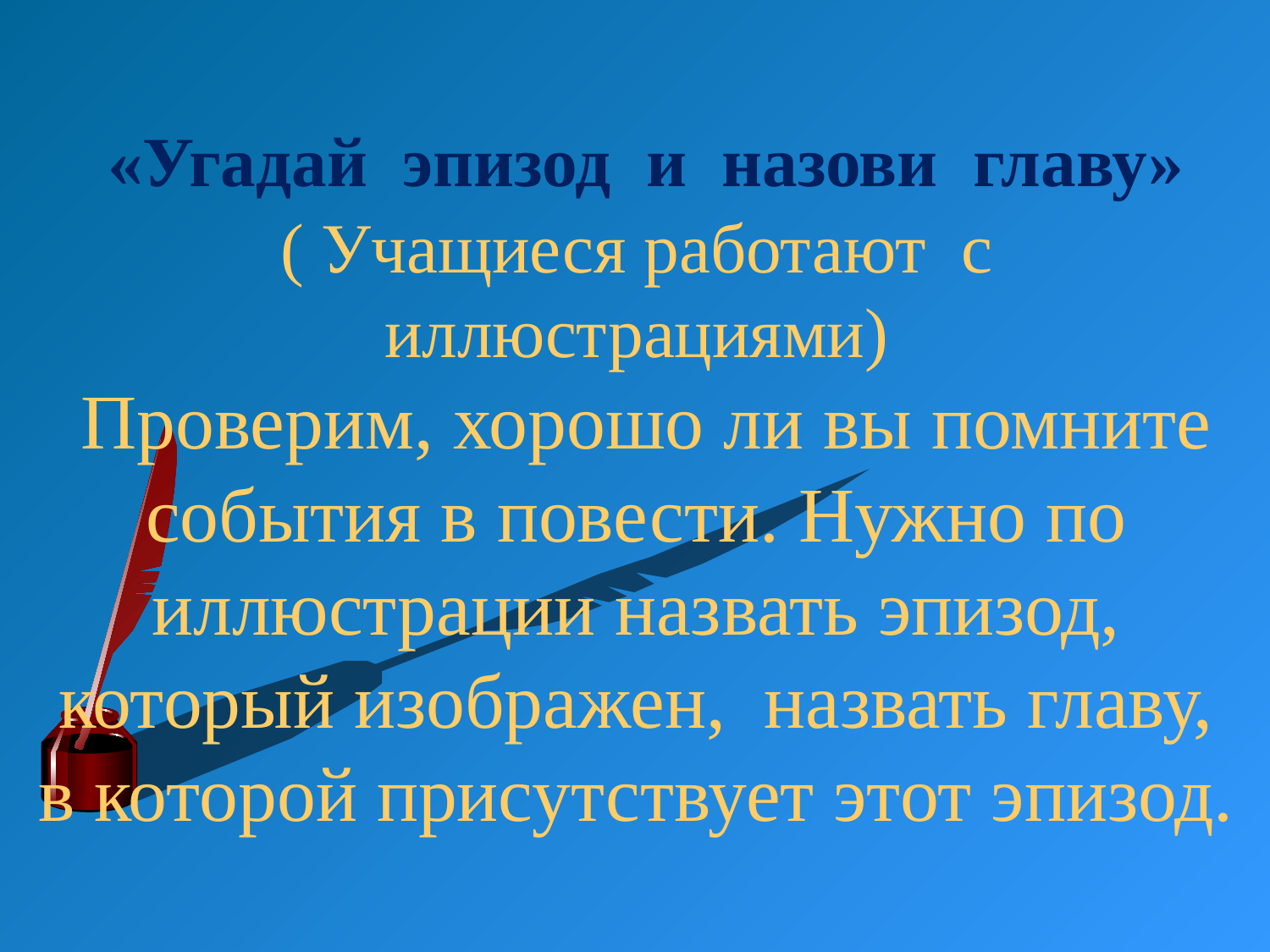

# «Угадай  эпизод  и  назови  главу» ( Учащиеся работают  с  иллюстрациями) Проверим, хорошо ли вы помните события в повести. Нужно по иллюстрации назвать эпизод, который изображен,  назвать главу, в которой присутствует этот эпизод.